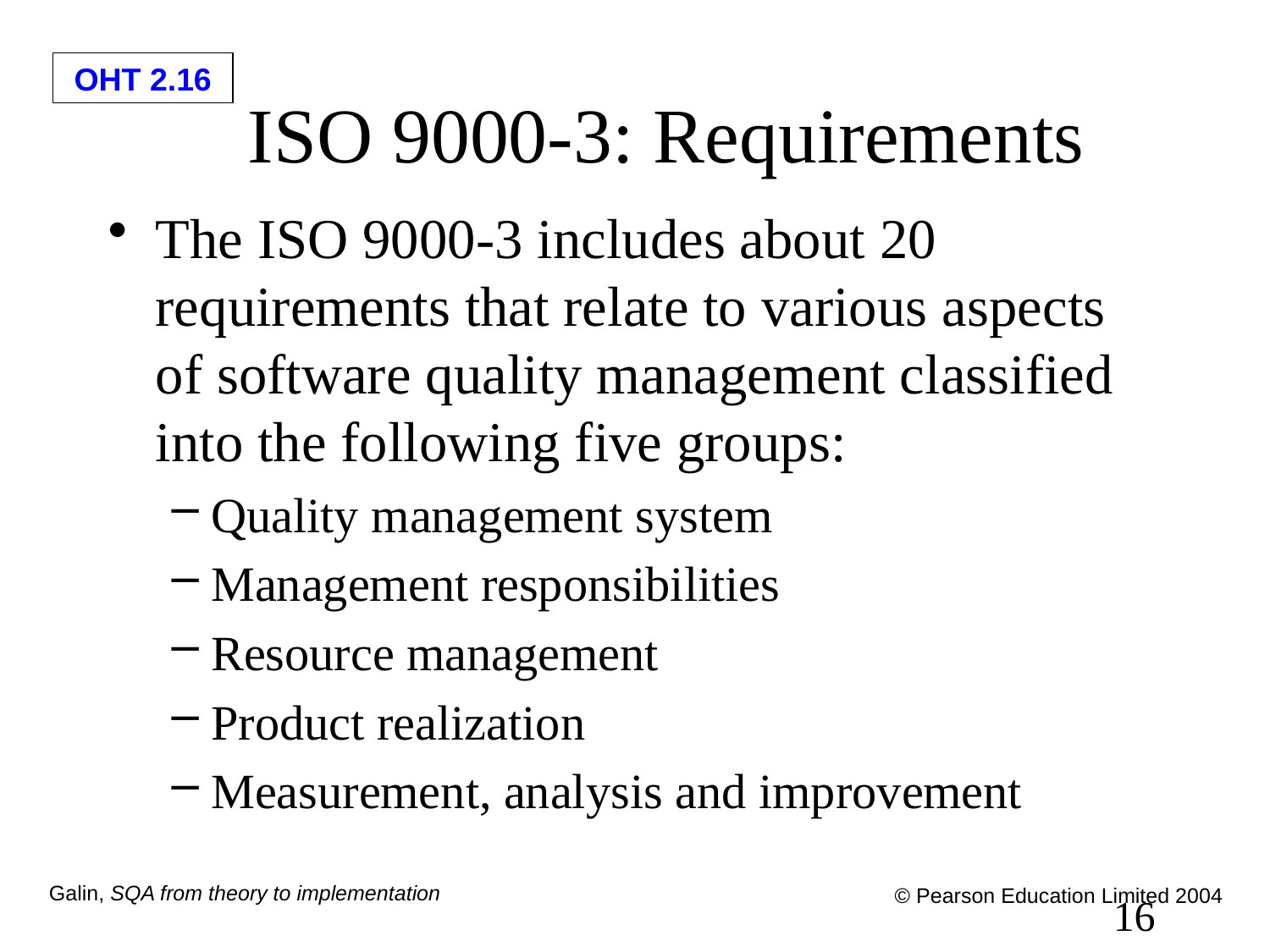

# ISO 9000-3: Requirements
The ISO 9000-3 includes about 20 requirements that relate to various aspects of software quality management classified into the following five groups:
Quality management system
Management responsibilities
Resource management
Product realization
Measurement, analysis and improvement
16